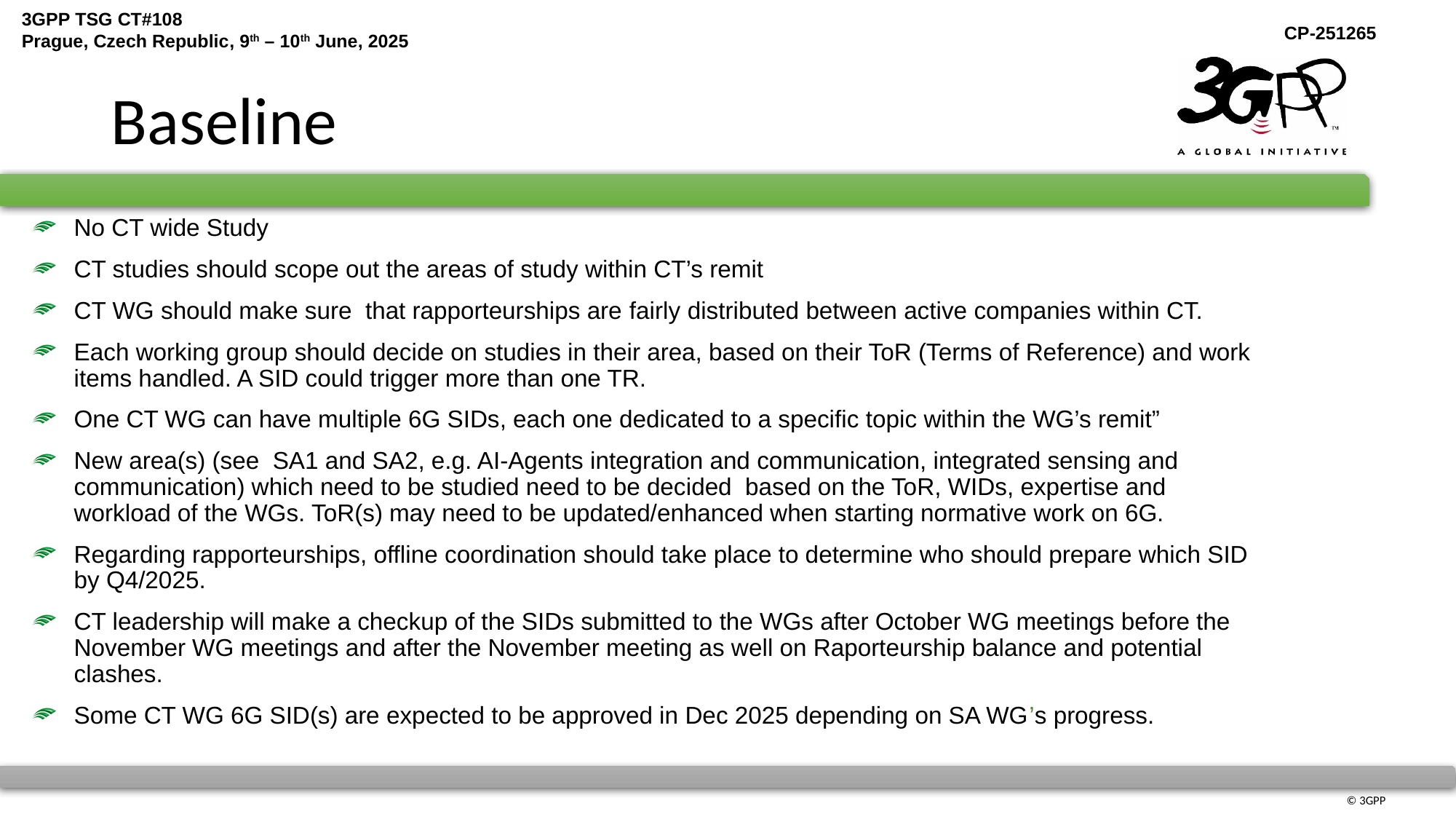

# Baseline
No CT wide Study
CT studies should scope out the areas of study within CT’s remit
CT WG should make sure  that rapporteurships are fairly distributed between active companies within CT.
Each working group should decide on studies in their area, based on their ToR (Terms of Reference) and work items handled. A SID could trigger more than one TR.
One CT WG can have multiple 6G SIDs, each one dedicated to a specific topic within the WG’s remit”
New area(s) (see  SA1 and SA2, e.g. AI-Agents integration and communication, integrated sensing and communication) which need to be studied need to be decided  based on the ToR, WIDs, expertise and workload of the WGs. ToR(s) may need to be updated/enhanced when starting normative work on 6G.
Regarding rapporteurships, offline coordination should take place to determine who should prepare which SID by Q4/2025.
CT leadership will make a checkup of the SIDs submitted to the WGs after October WG meetings before the November WG meetings and after the November meeting as well on Raporteurship balance and potential clashes.
Some CT WG 6G SID(s) are expected to be approved in Dec 2025 depending on SA WG’s progress.